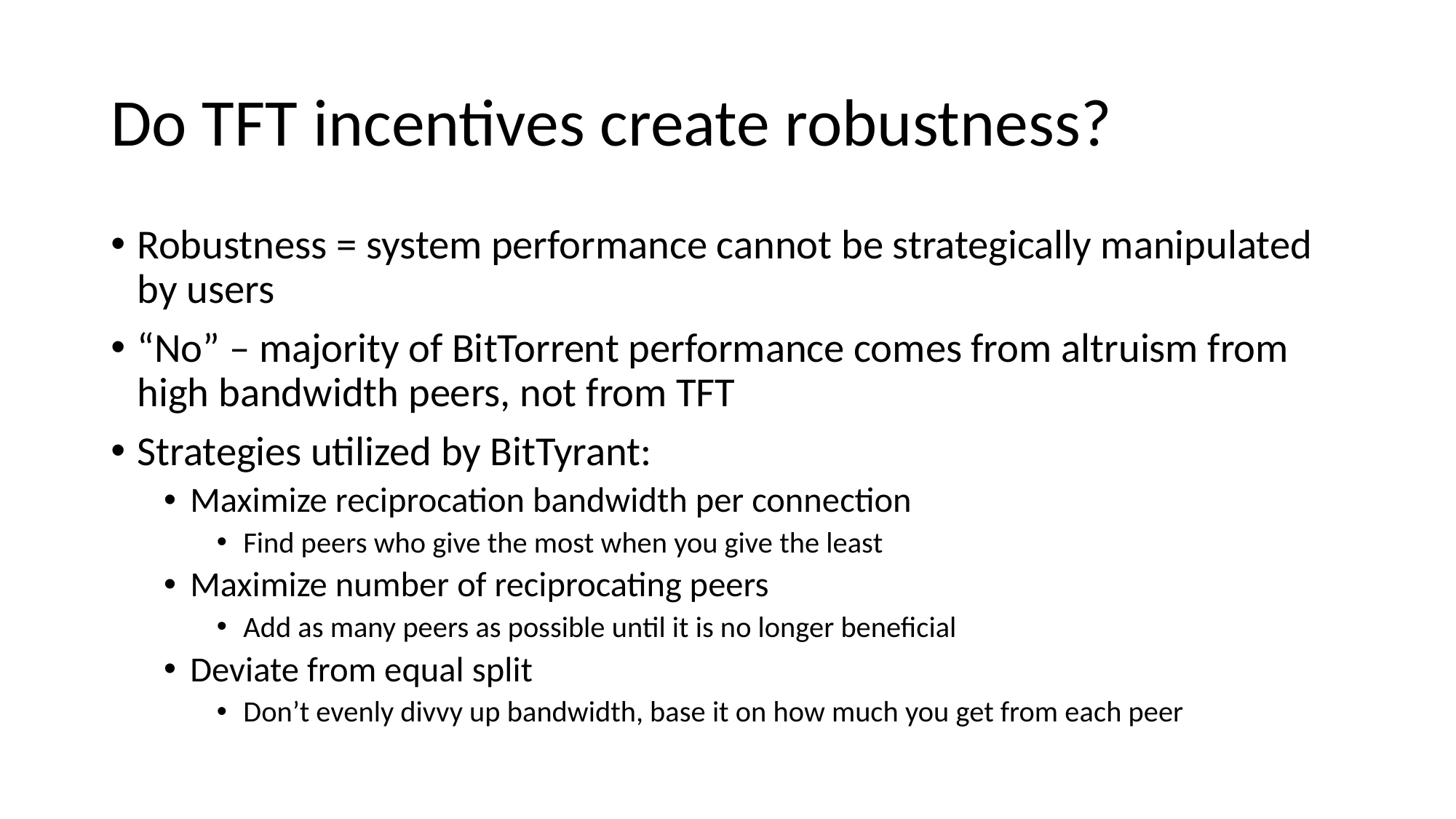

# Do TFT incentives create robustness?
Robustness = system performance cannot be strategically manipulated by users
“No” – majority of BitTorrent performance comes from altruism from high bandwidth peers, not from TFT
Strategies utilized by BitTyrant:
Maximize reciprocation bandwidth per connection
Find peers who give the most when you give the least
Maximize number of reciprocating peers
Add as many peers as possible until it is no longer beneficial
Deviate from equal split
Don’t evenly divvy up bandwidth, base it on how much you get from each peer